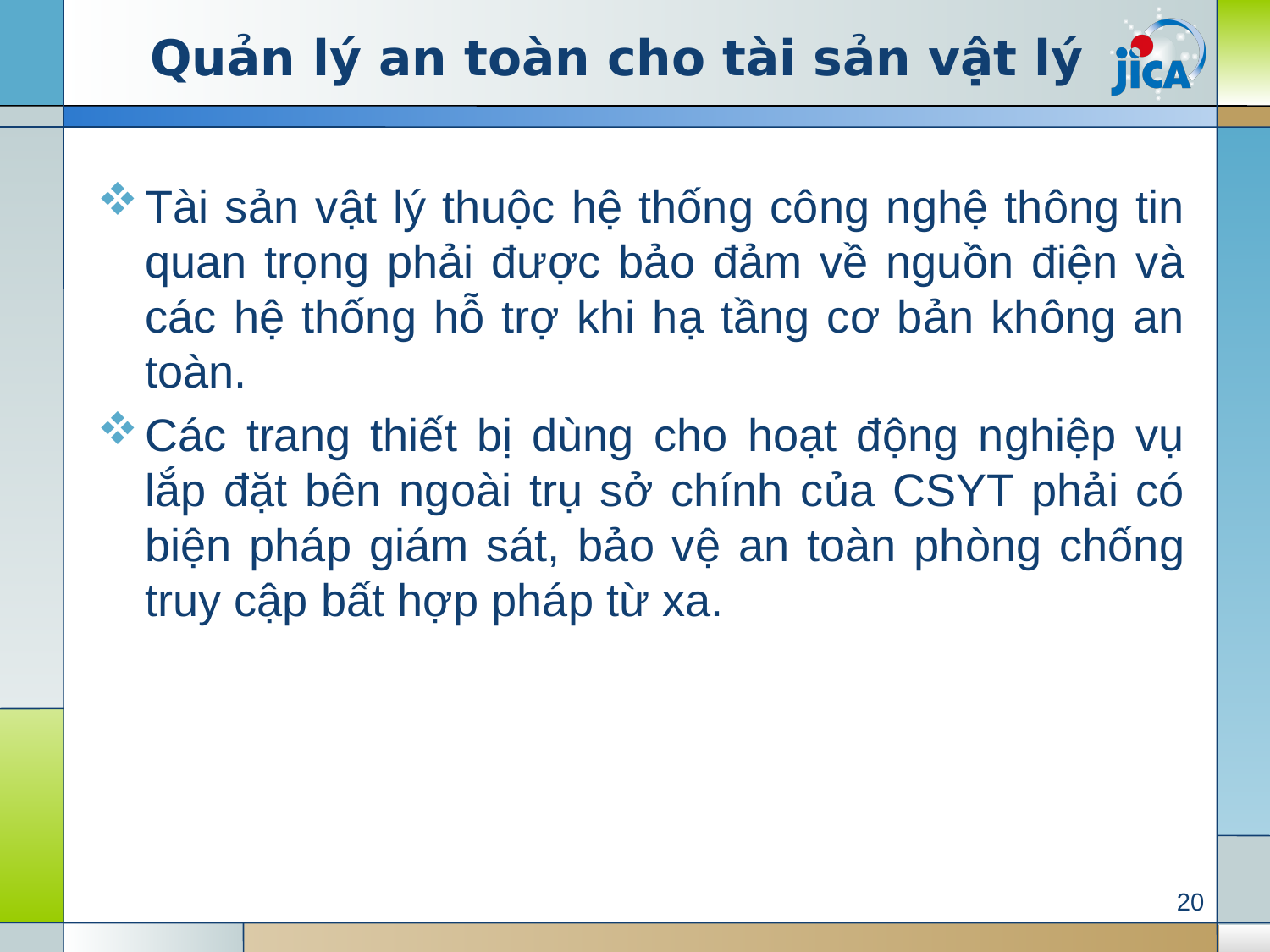

# Quản lý an toàn cho tài sản vật lý
Tài sản vật lý thuộc hệ thống công nghệ thông tin quan trọng phải được bảo đảm về nguồn điện và các hệ thống hỗ trợ khi hạ tầng cơ bản không an toàn.
Các trang thiết bị dùng cho hoạt động nghiệp vụ lắp đặt bên ngoài trụ sở chính của CSYT phải có biện pháp giám sát, bảo vệ an toàn phòng chống truy cập bất hợp pháp từ xa.
20